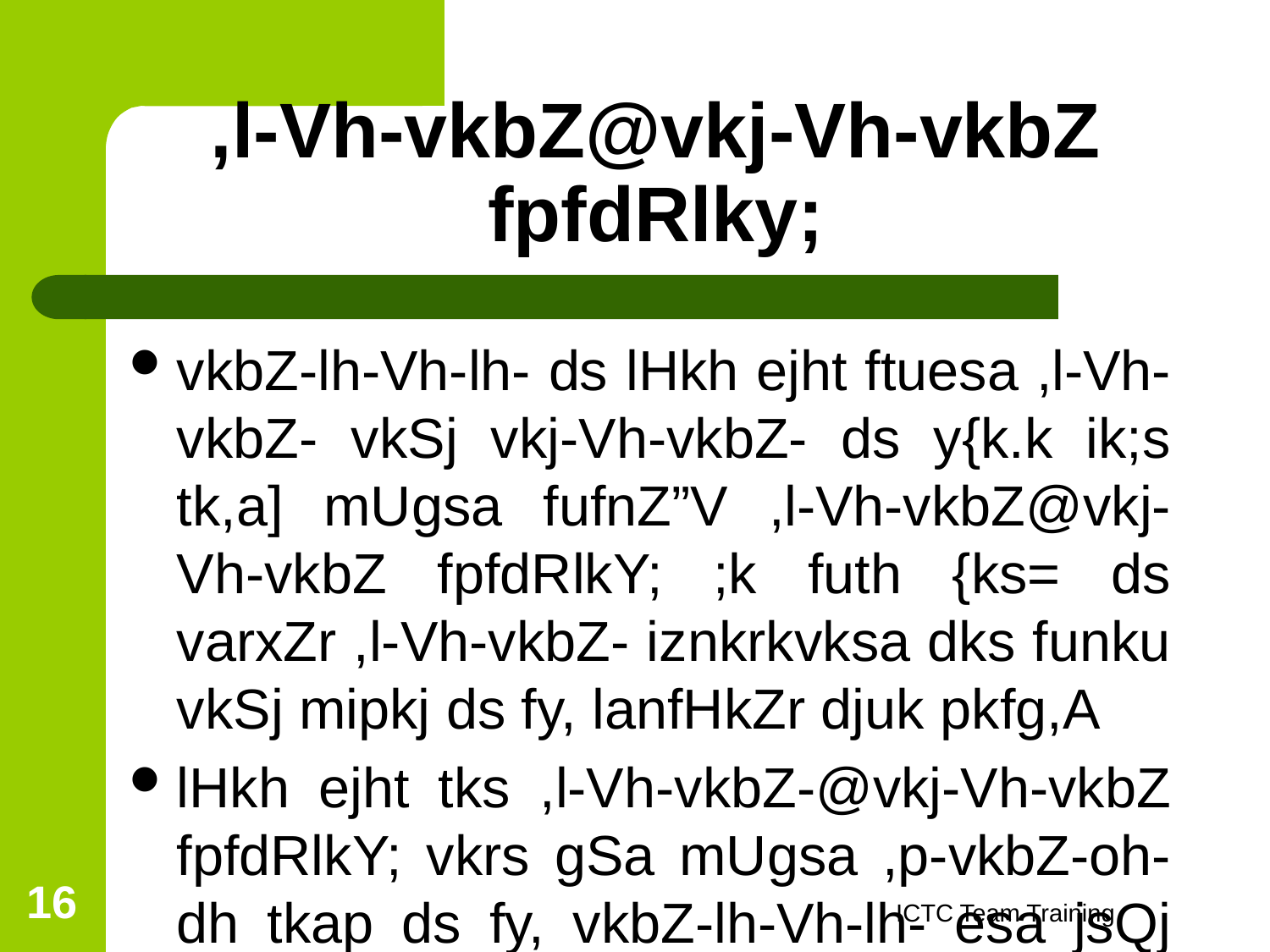

# ,l-Vh-vkbZ@vkj-Vh-vkbZ fpfdRlky;
vkbZ-lh-Vh-lh- ds lHkh ejht ftuesa ,l-Vh-vkbZ- vkSj vkj-Vh-vkbZ- ds y{k.k ik;s tk,a] mUgsa fufnZ”V ,l-Vh-vkbZ@vkj-Vh-vkbZ fpfdRlkY; ;k futh {ks= ds varxZr ,l-Vh-vkbZ- iznkrkvksa dks funku vkSj mipkj ds fy, lanfHkZr djuk pkfg,A
lHkh ejht tks ,l-Vh-vkbZ-@vkj-Vh-vkbZ fpfdRlkY; vkrs gSa mUgsa ,p-vkbZ-oh- dh tkap ds fy, vkbZ-lh-Vh-lh- esa jsQj djuk pkfg, A

16
ICTC Team Training